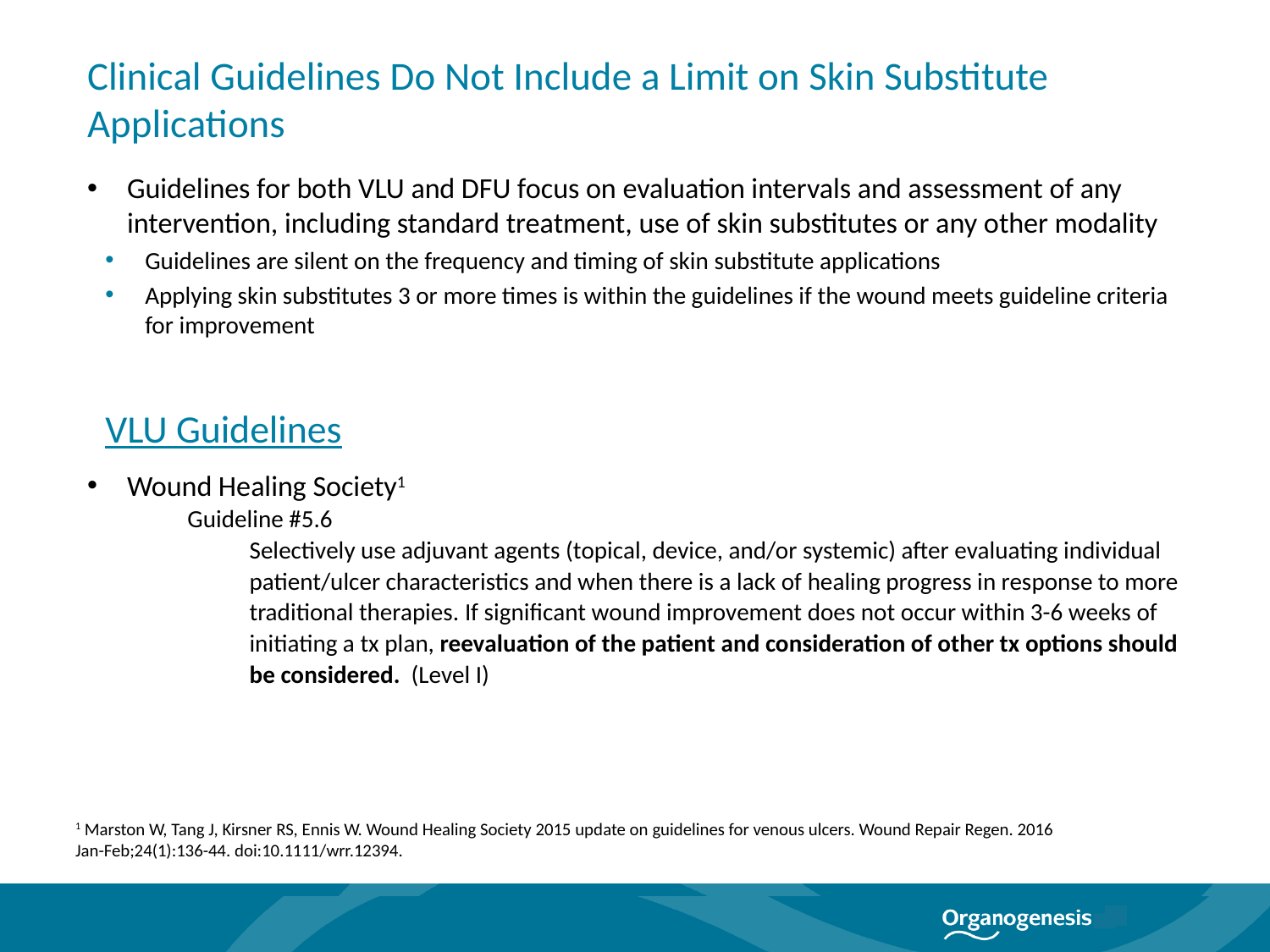

# Clinical Guidelines Do Not Include a Limit on Skin Substitute Applications
Guidelines for both VLU and DFU focus on evaluation intervals and assessment of any intervention, including standard treatment, use of skin substitutes or any other modality
Guidelines are silent on the frequency and timing of skin substitute applications
Applying skin substitutes 3 or more times is within the guidelines if the wound meets guideline criteria for improvement

VLU Guidelines
Wound Healing Society1
Guideline #5.6
Selectively use adjuvant agents (topical, device, and/or systemic) after evaluating individual patient/ulcer characteristics and when there is a lack of healing progress in response to more traditional therapies. If significant wound improvement does not occur within 3-6 weeks of initiating a tx plan, reevaluation of the patient and consideration of other tx options should be considered.  (Level I)

1 Marston W, Tang J, Kirsner RS, Ennis W. Wound Healing Society 2015 update on guidelines for venous ulcers. Wound Repair Regen. 2016 Jan-Feb;24(1):136-44. doi:10.1111/wrr.12394.